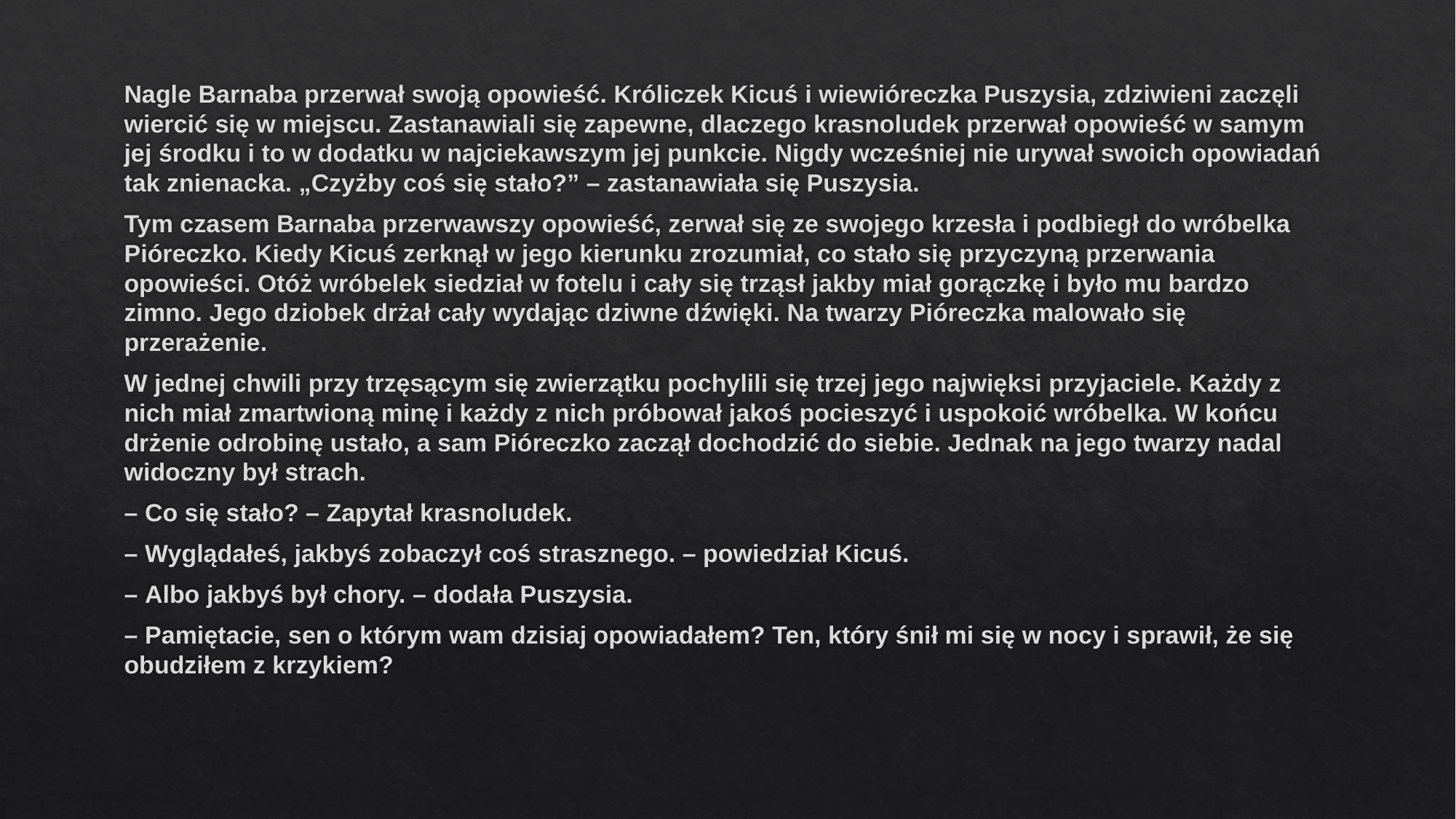

#
Nagle Barnaba przerwał swoją opowieść. Króliczek Kicuś i wiewióreczka Puszysia, zdziwieni zaczęli wiercić się w miejscu. Zastanawiali się zapewne, dlaczego krasnoludek przerwał opowieść w samym jej środku i to w dodatku w najciekawszym jej punkcie. Nigdy wcześniej nie urywał swoich opowiadań tak znienacka. „Czyżby coś się stało?” – zastanawiała się Puszysia.
Tym czasem Barnaba przerwawszy opowieść, zerwał się ze swojego krzesła i podbiegł do wróbelka Pióreczko. Kiedy Kicuś zerknął w jego kierunku zrozumiał, co stało się przyczyną przerwania opowieści. Otóż wróbelek siedział w fotelu i cały się trząsł jakby miał gorączkę i było mu bardzo zimno. Jego dziobek drżał cały wydając dziwne dźwięki. Na twarzy Pióreczka malowało się przerażenie.
W jednej chwili przy trzęsącym się zwierzątku pochylili się trzej jego najwięksi przyjaciele. Każdy z nich miał zmartwioną minę i każdy z nich próbował jakoś pocieszyć i uspokoić wróbelka. W końcu drżenie odrobinę ustało, a sam Pióreczko zaczął dochodzić do siebie. Jednak na jego twarzy nadal widoczny był strach.
– Co się stało? – Zapytał krasnoludek.
– Wyglądałeś, jakbyś zobaczył coś strasznego. – powiedział Kicuś.
– Albo jakbyś był chory. – dodała Puszysia.
– Pamiętacie, sen o którym wam dzisiaj opowiadałem? Ten, który śnił mi się w nocy i sprawił, że się obudziłem z krzykiem?